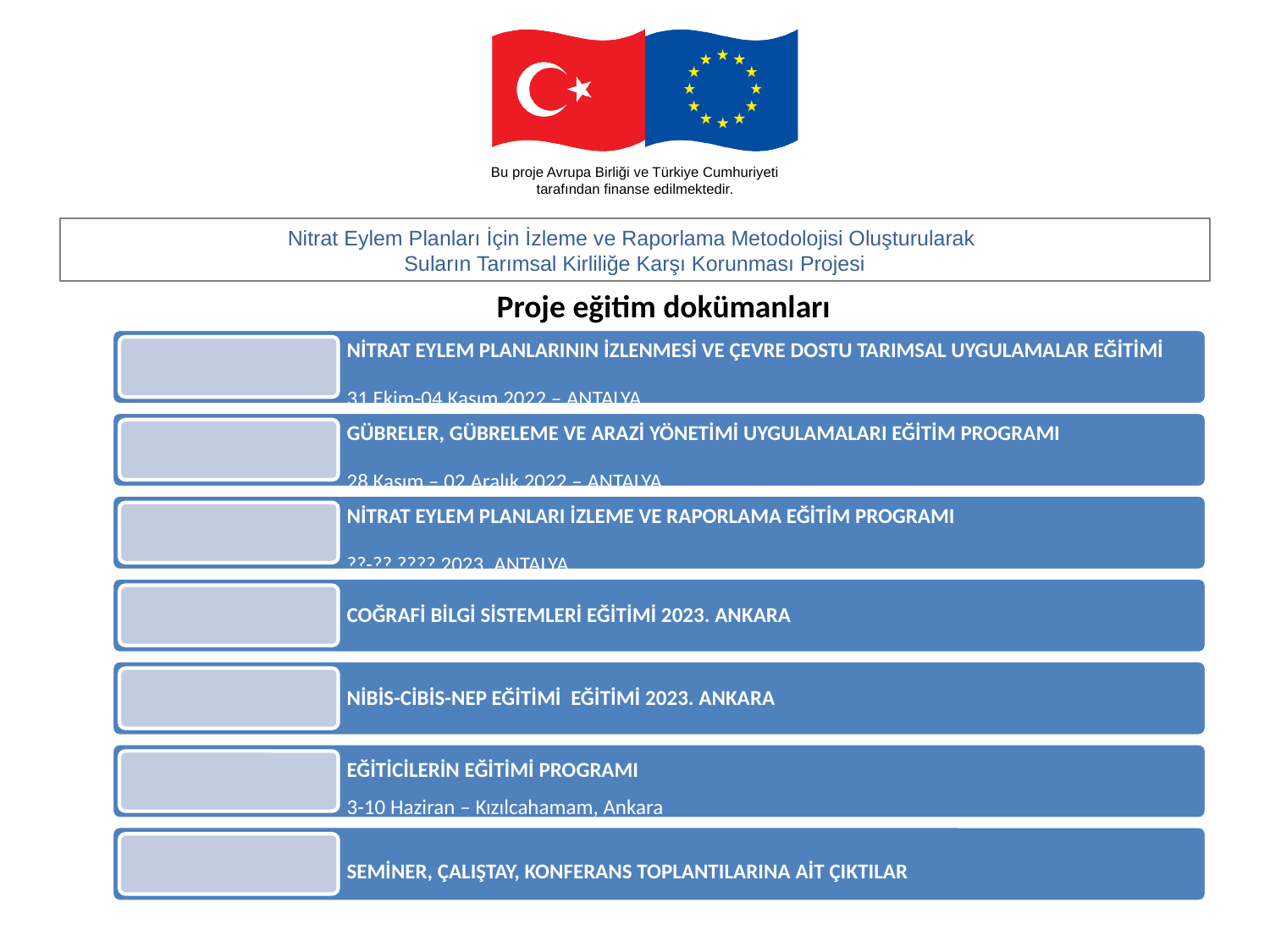

#
Proje eğitim dokümanları
NİTRAT EYLEM PLANLARININ İZLENMESİ VE ÇEVRE DOSTU TARIMSAL UYGULAMALAR EĞİTİMİ
31 Ekim-04 Kasım 2022 – ANTALYA
GÜBRELER, GÜBRELEME VE ARAZİ YÖNETİMİ UYGULAMALARI EĞİTİM PROGRAMI
28 Kasım – 02 Aralık 2022 – ANTALYA
NİTRAT EYLEM PLANLARI İZLEME VE RAPORLAMA EĞİTİM PROGRAMI
??-?? ???? 2023, ANTALYA
COĞRAFİ BİLGİ SİSTEMLERİ EĞİTİMİ 2023. ANKARA
NİBİS-CİBİS-NEP EĞİTİMİ  EĞİTİMİ 2023. ANKARA
EĞİTİCİLERİN EĞİTİMİ PROGRAMI
3-10 Haziran – Kızılcahamam, Ankara
SEMİNER, ÇALIŞTAY, KONFERANS TOPLANTILARINA AİT ÇIKTILAR